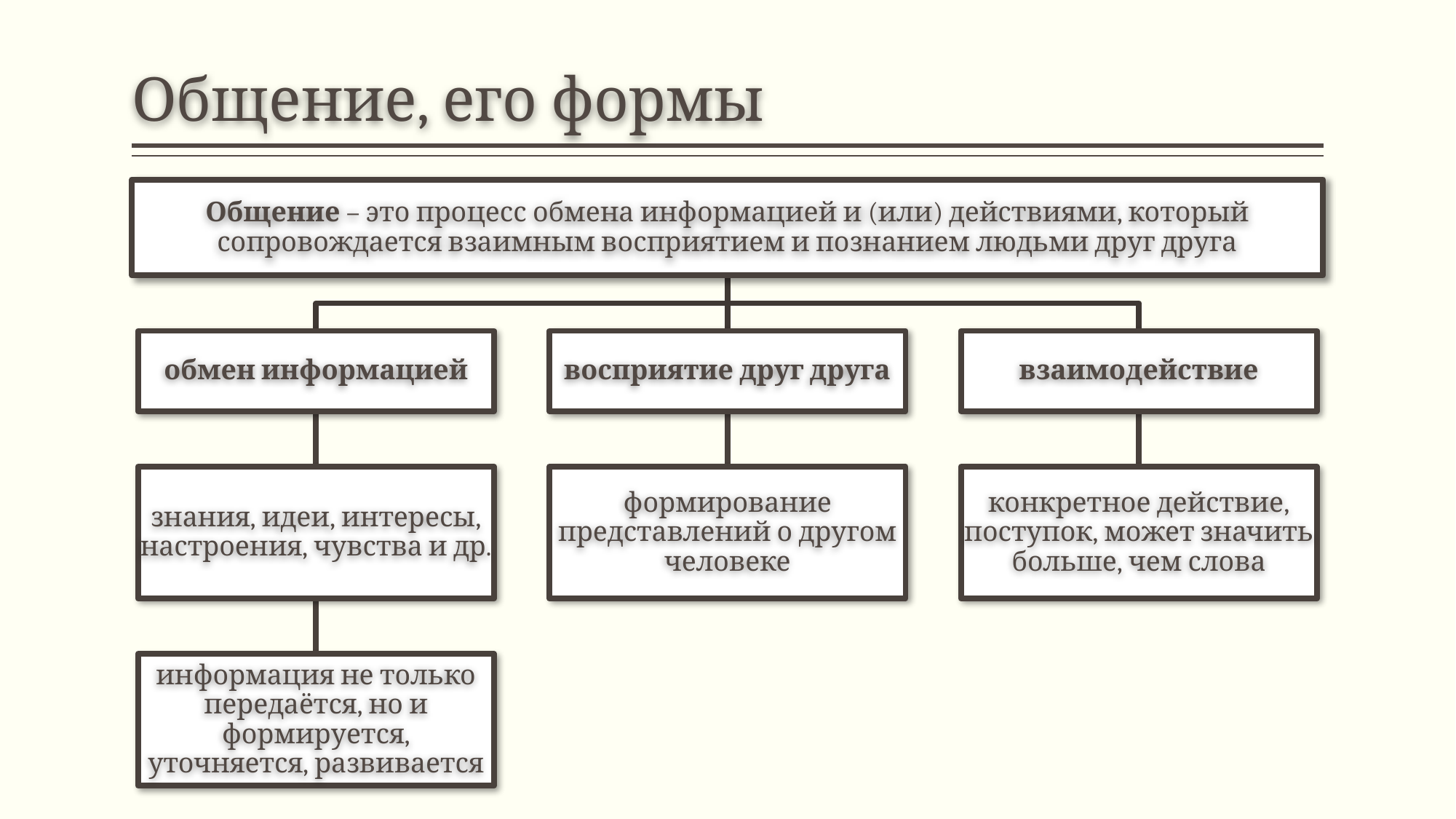

# Общение, его формы

Общение – это процесс обмена информацией и (или) действиями, который сопровождается взаимным восприятием и познанием людьми друг друга

обмен информацией

восприятие друг друга

взаимодействие

знания, идеи, интересы, настроения, чувства и др.

формирование представлений о другом человеке

конкретное действие, поступок, может значить больше, чем слова

информация не только передаётся, но и формируется, уточняется, развивается